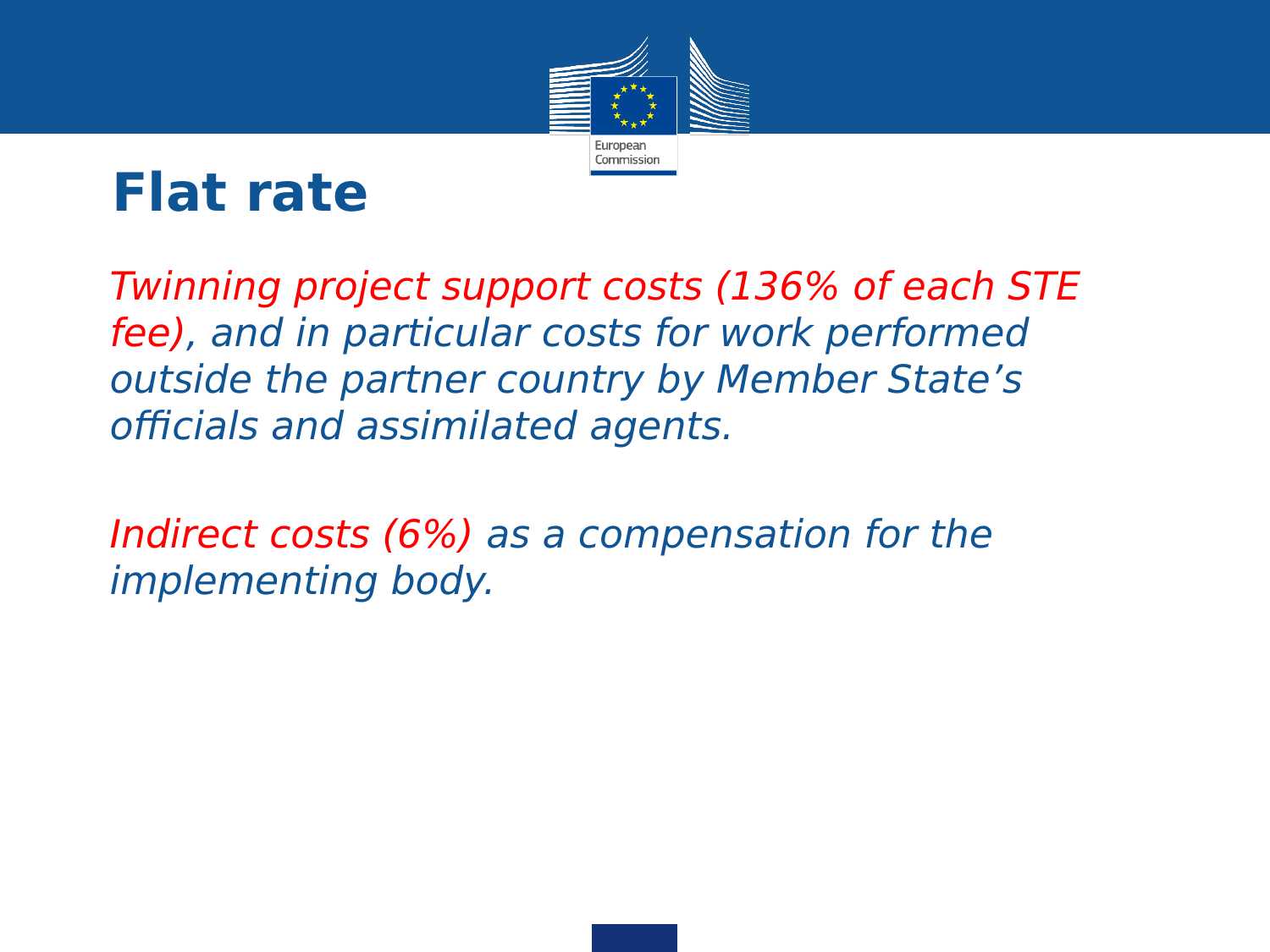

# Flat rate
Twinning project support costs (136% of each STE fee), and in particular costs for work performed outside the partner country by Member State’s officials and assimilated agents.

Indirect costs (6%) as a compensation for the implementing body.